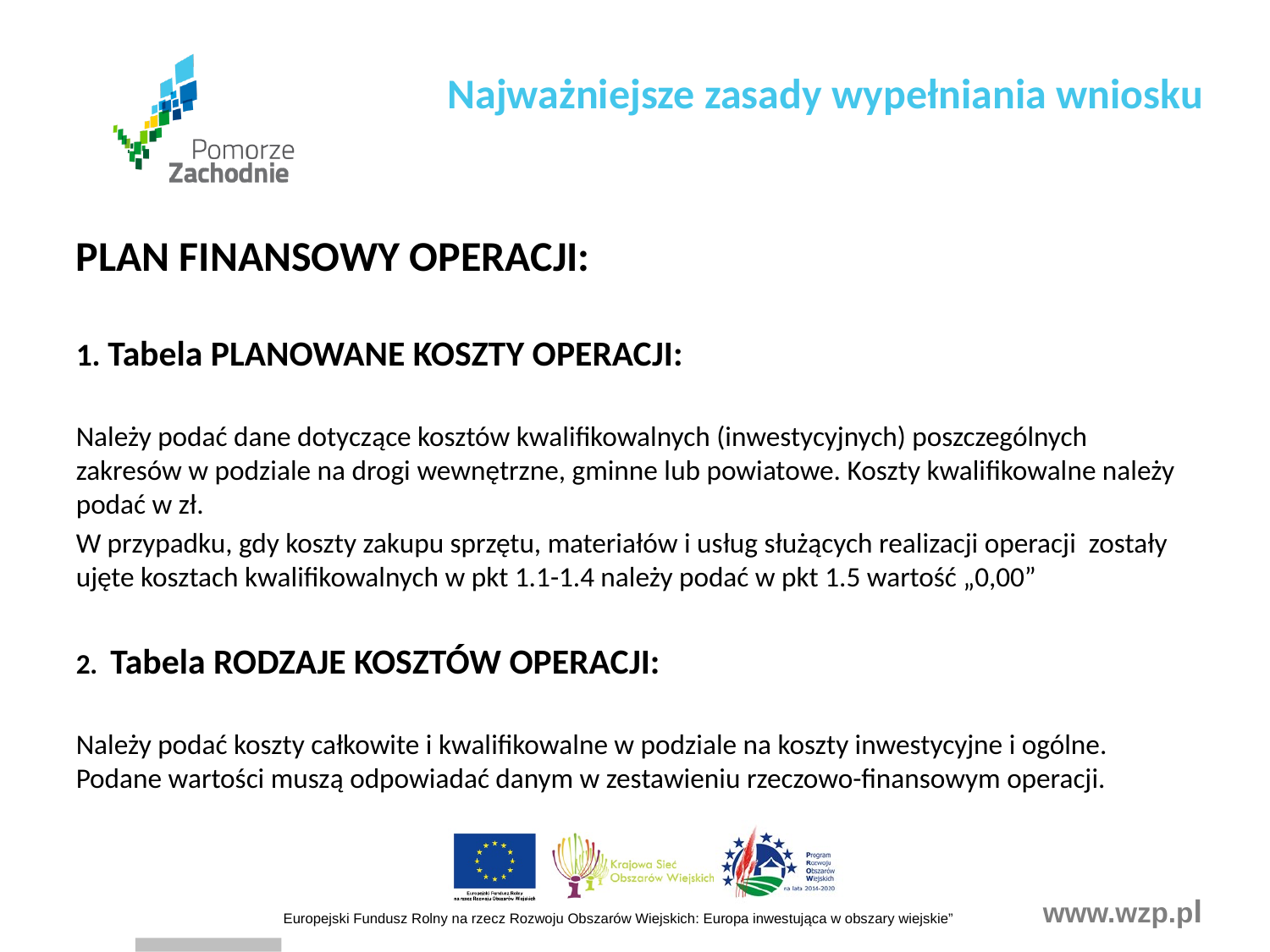

Najważniejsze zasady wypełniania wniosku
PLAN FINANSOWY OPERACJI:

1. Tabela PLANOWANE KOSZTY OPERACJI:

Należy podać dane dotyczące kosztów kwalifikowalnych (inwestycyjnych) poszczególnych zakresów w podziale na drogi wewnętrzne, gminne lub powiatowe. Koszty kwalifikowalne należy podać w zł.
W przypadku, gdy koszty zakupu sprzętu, materiałów i usług służących realizacji operacji  zostały ujęte kosztach kwalifikowalnych w pkt 1.1-1.4 należy podać w pkt 1.5 wartość „0,00”

2.  Tabela RODZAJE KOSZTÓW OPERACJI:

Należy podać koszty całkowite i kwalifikowalne w podziale na koszty inwestycyjne i ogólne. Podane wartości muszą odpowiadać danym w zestawieniu rzeczowo-finansowym operacji.